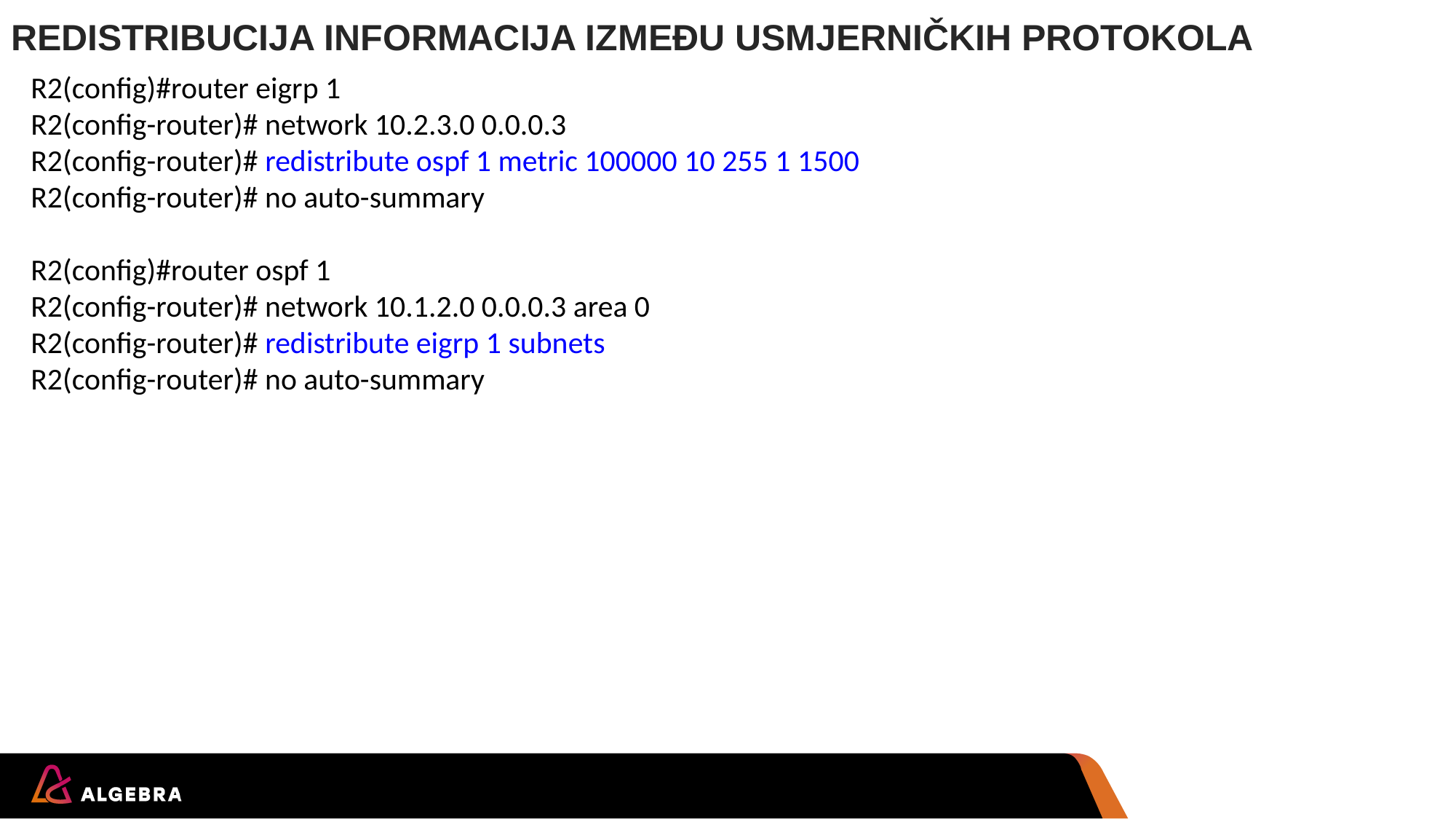

# REDISTRIBUCIJA INFORMACIJA IZMEĐU USMJERNIČKIH PROTOKOLA
 R2(config)#router eigrp 1
 R2(config-router)# network 10.2.3.0 0.0.0.3
 R2(config-router)# redistribute ospf 1 metric 100000 10 255 1 1500
 R2(config-router)# no auto-summary

 R2(config)#router ospf 1
 R2(config-router)# network 10.1.2.0 0.0.0.3 area 0
 R2(config-router)# redistribute eigrp 1 subnets
 R2(config-router)# no auto-summary